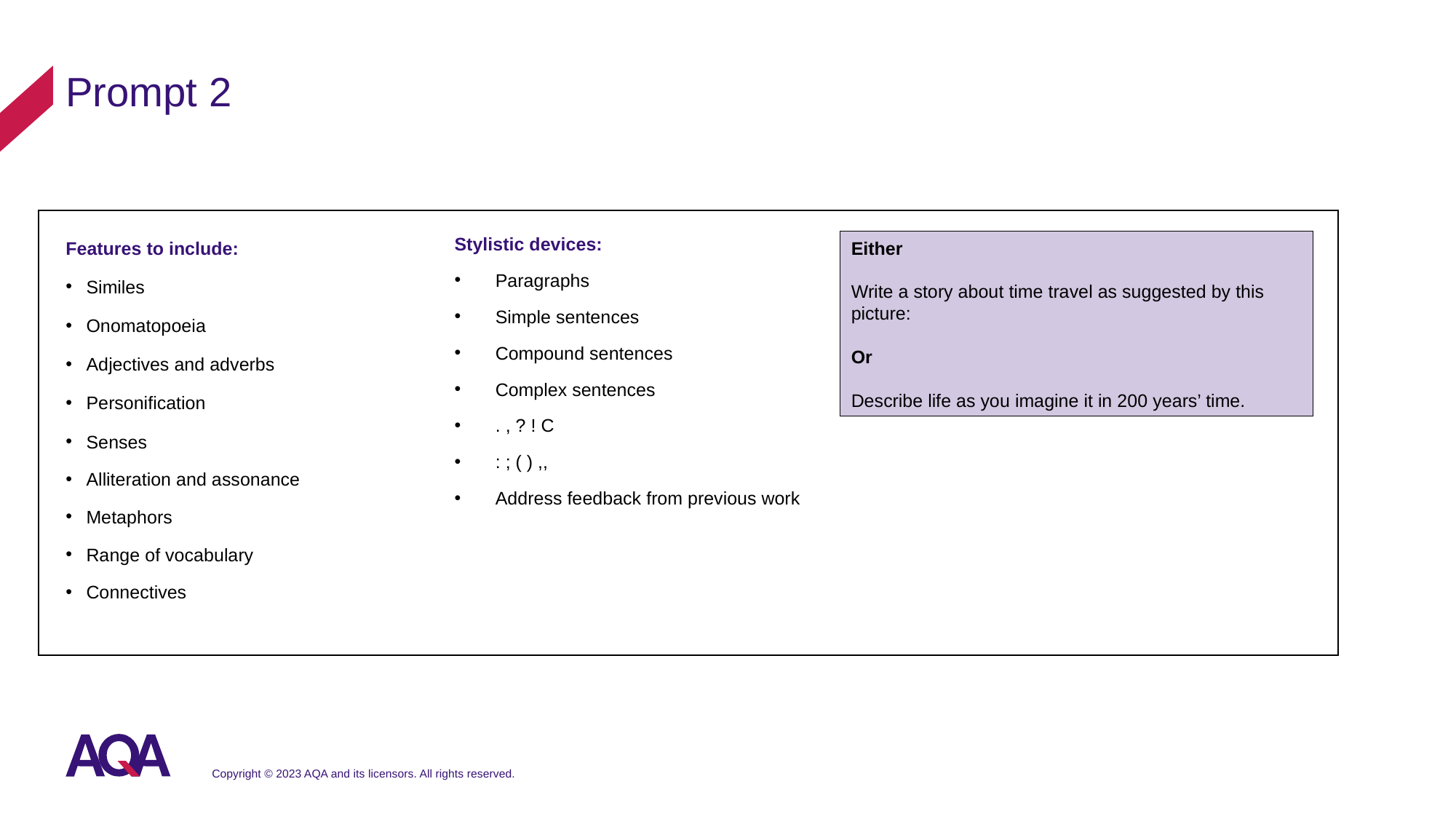

# Prompt 2

Stylistic devices:
Paragraphs
Simple sentences
Compound sentences
Complex sentences
. , ? ! C
: ; ( ) ,,
Address feedback from previous work

Either

Write a story about time travel as suggested by this picture:

Or

Describe life as you imagine it in 200 years’ time.
Features to include:
Similes
Onomatopoeia
Adjectives and adverbs
Personification
Senses
Alliteration and assonance
Metaphors
Range of vocabulary
Connectives

Copyright © 2023 AQA and its licensors. All rights reserved.